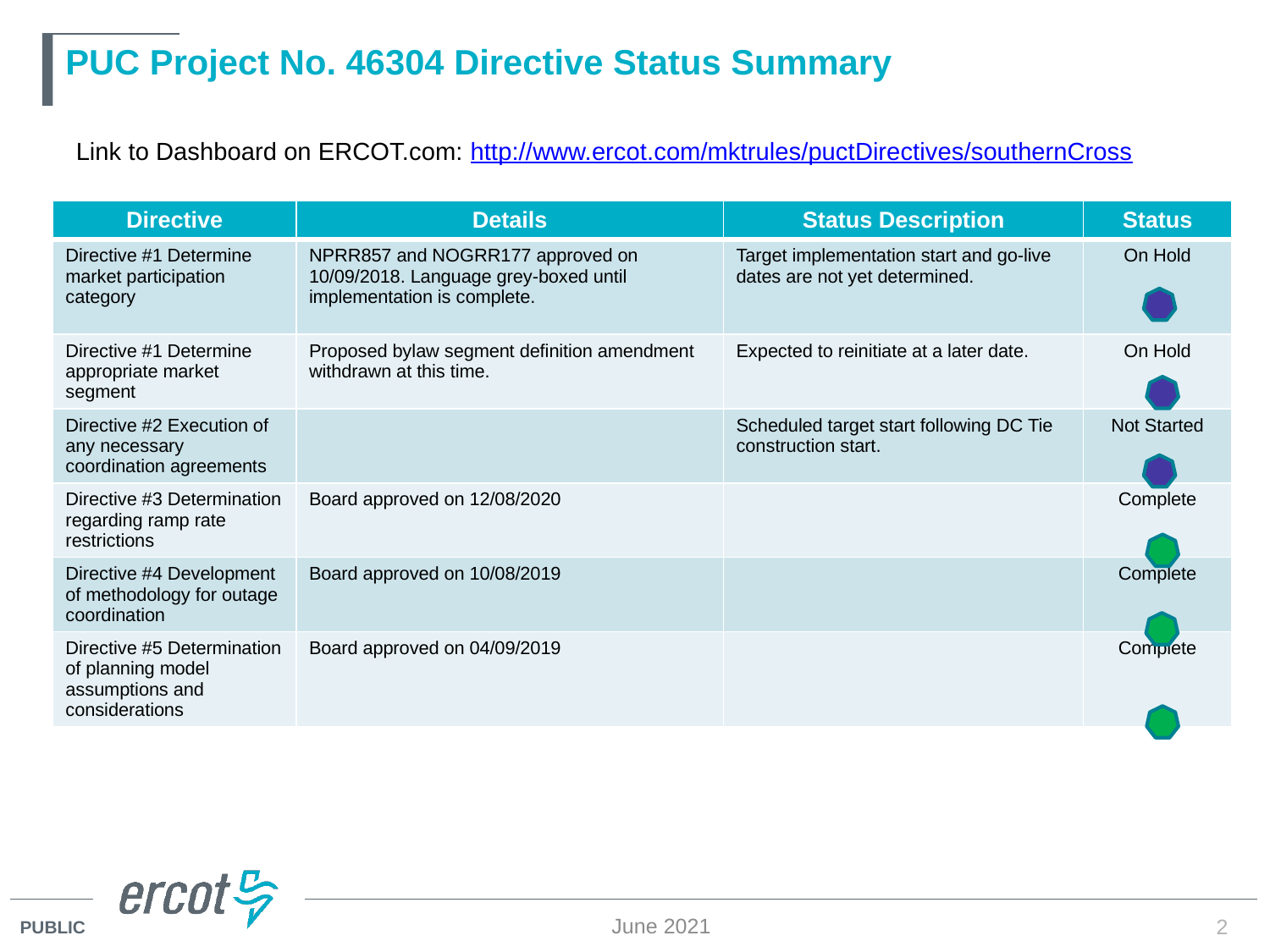

# PUC Project No. 46304 Directive Status Summary
Link to Dashboard on ERCOT.com: http://www.ercot.com/mktrules/puctDirectives/southernCross
| Directive | Details | Status Description | Status |
| --- | --- | --- | --- |
| Directive #1 Determine market participation category | NPRR857 and NOGRR177 approved on 10/09/2018. Language grey-boxed until implementation is complete. | Target implementation start and go-live dates are not yet determined. | On Hold |
| Directive #1 Determine appropriate market segment | Proposed bylaw segment definition amendment withdrawn at this time. | Expected to reinitiate at a later date. | On Hold |
| Directive #2 Execution of any necessary coordination agreements |  | Scheduled target start following DC Tie construction start. | Not Started |
| Directive #3 Determination regarding ramp rate restrictions | Board approved on 12/08/2020 |  | Complete |
| Directive #4 Development of methodology for outage coordination | Board approved on 10/08/2019 |  | Complete |
| Directive #5 Determination of planning model assumptions and considerations | Board approved on 04/09/2019 |  | Complete |

June 2021
2